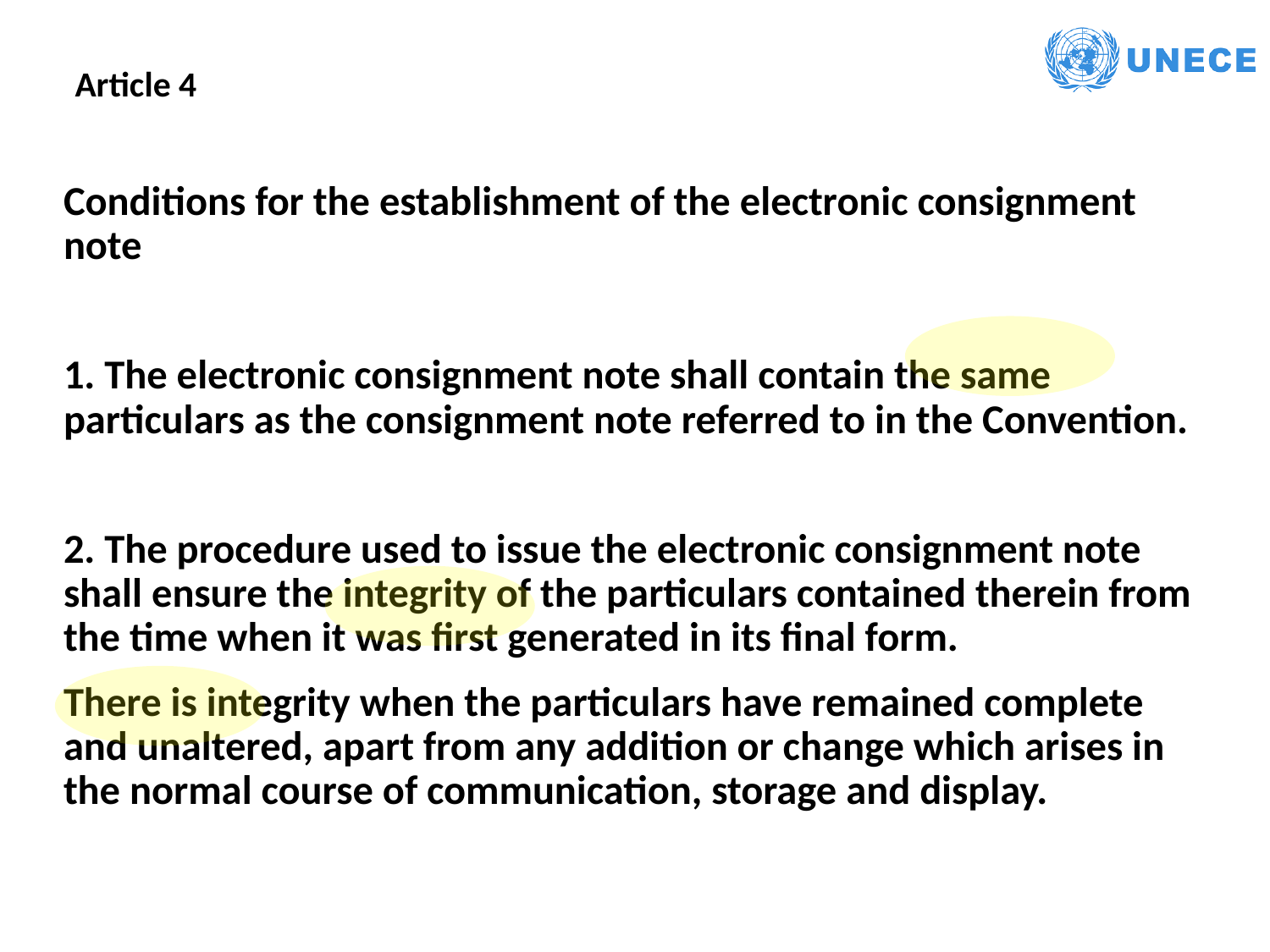

Article 4
Conditions for the establishment of the electronic consignment note

1. The electronic consignment note shall contain the same particulars as the consignment note referred to in the Convention.

2. The procedure used to issue the electronic consignment note shall ensure the integrity of the particulars contained therein from the time when it was first generated in its final form.
There is integrity when the particulars have remained complete and unaltered, apart from any addition or change which arises in the normal course of communication, storage and display.